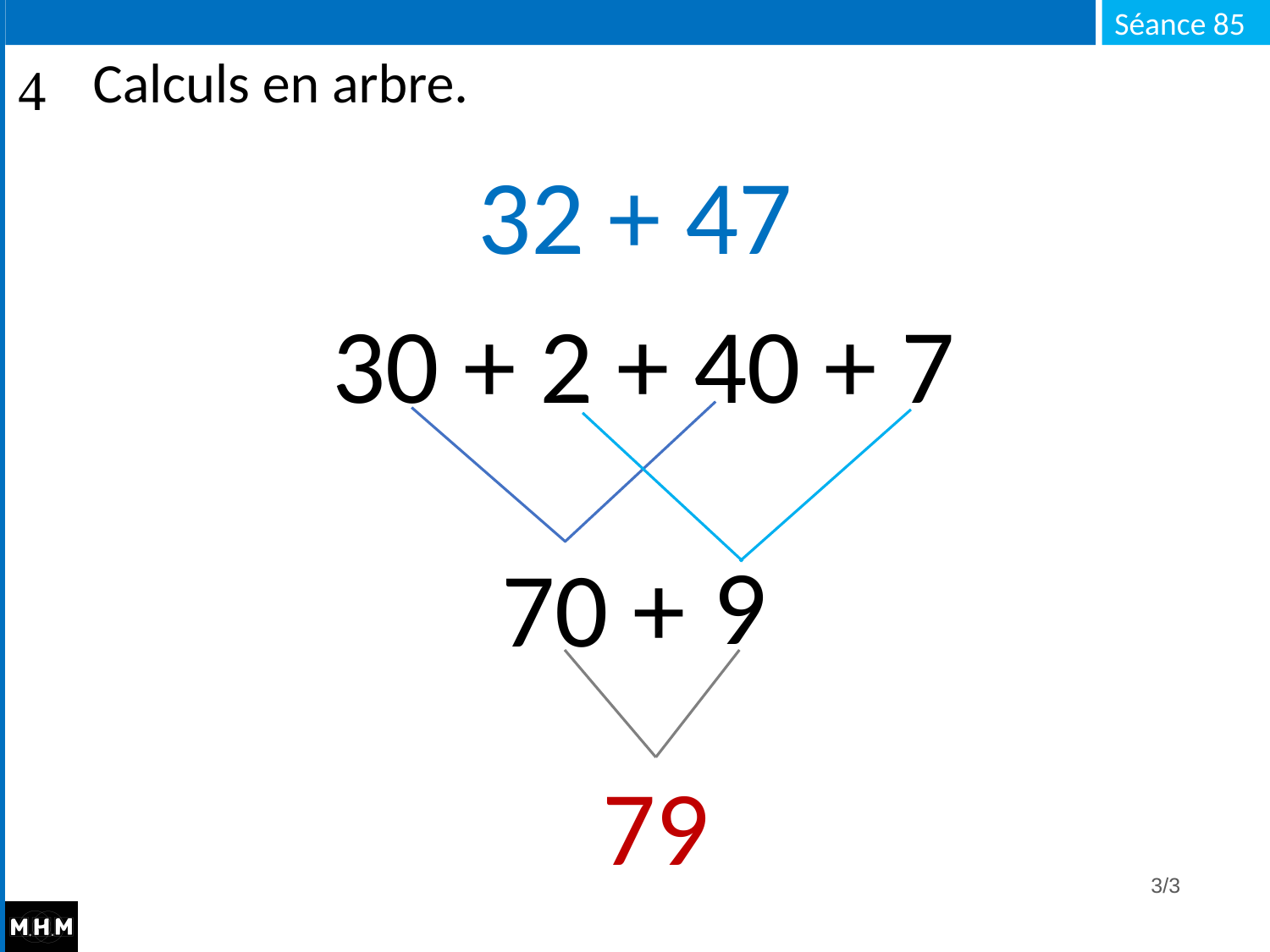

# Calculs en arbre.
32 + 47
30 + 2 + 40 + 7
9
70 +
79
3/3